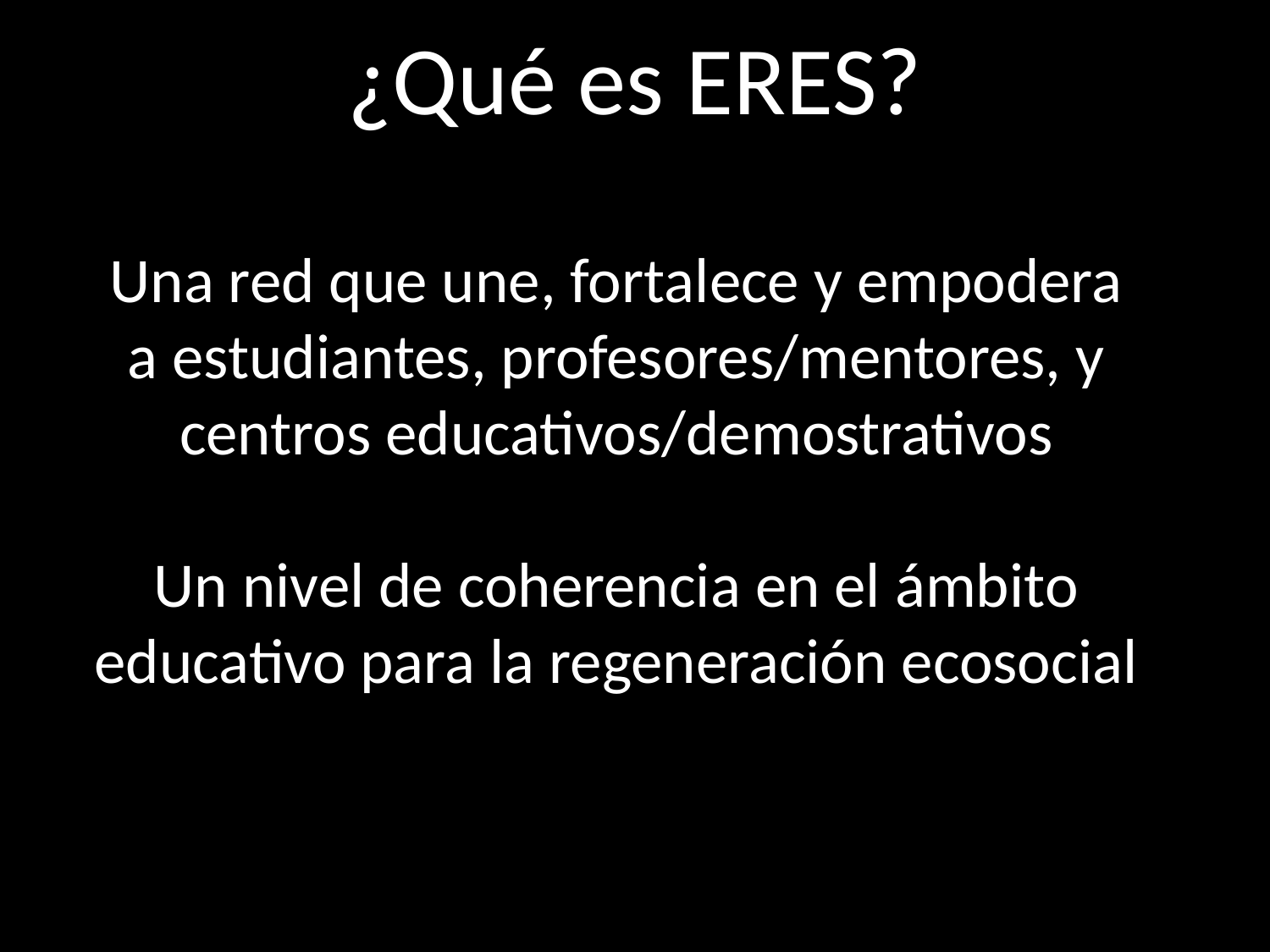

¿Qué es ERES?
# Una red que une, fortalece y empodera a estudiantes, profesores/mentores, y centros educativos/demostrativos Un nivel de coherencia en el ámbito educativo para la regeneración ecosocial